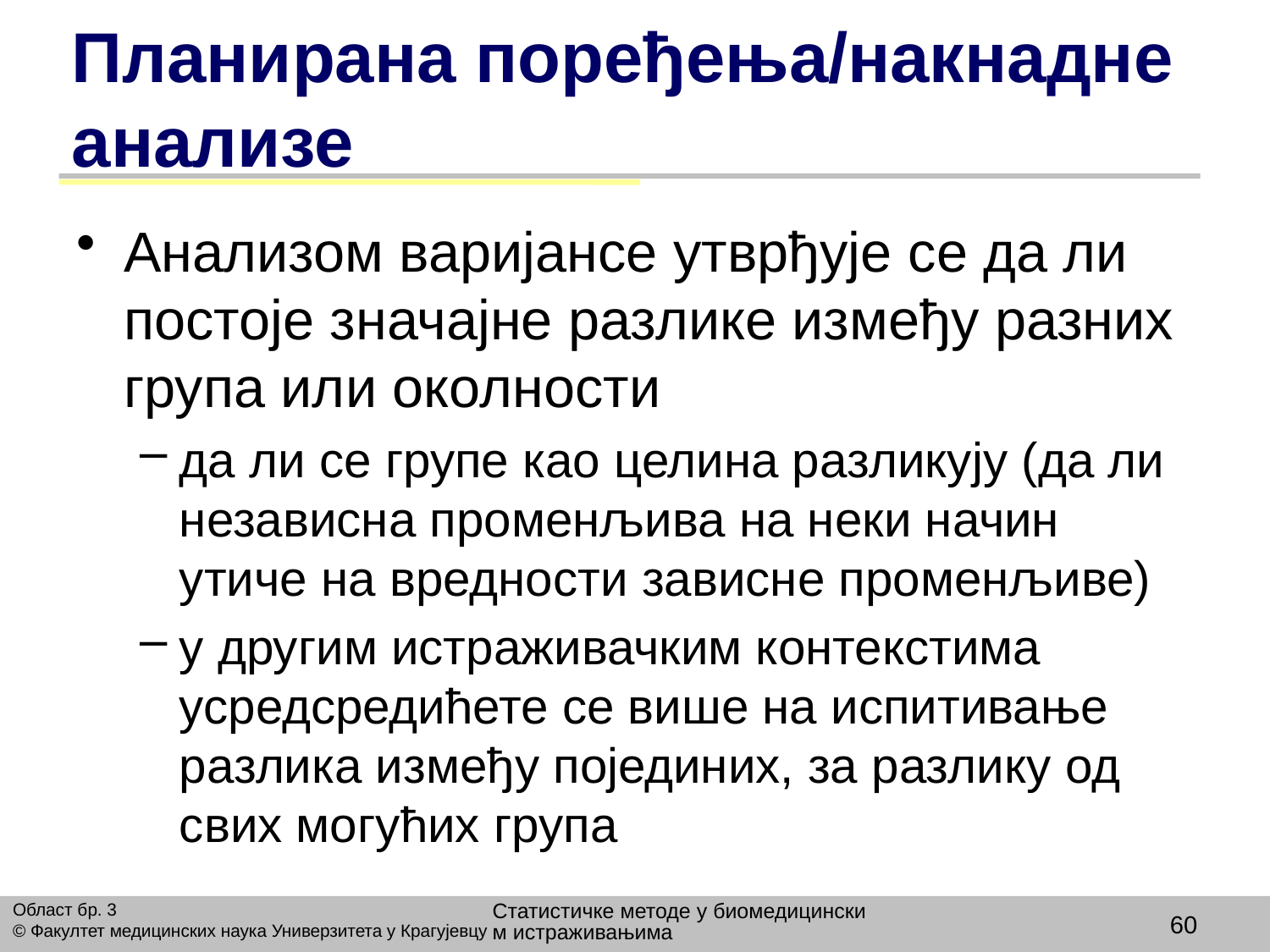

# Планирана поређења/накнадне анализе
Анализом варијансе утврђује се да ли постоје значајне разлике између разних група или околности
да ли се групе као целина разликују (да ли независна променљива на неки начин утиче на вредности зависне променљиве)
у другим истраживачким контекстима усредсредићете се више на испитивање разлика између појединих, за разлику од свих могућих група
Статистичке методе у биомедицинским истраживањима
Област бр. 3
© Факултет медицинских наука Универзитета у Крагујевцу
60